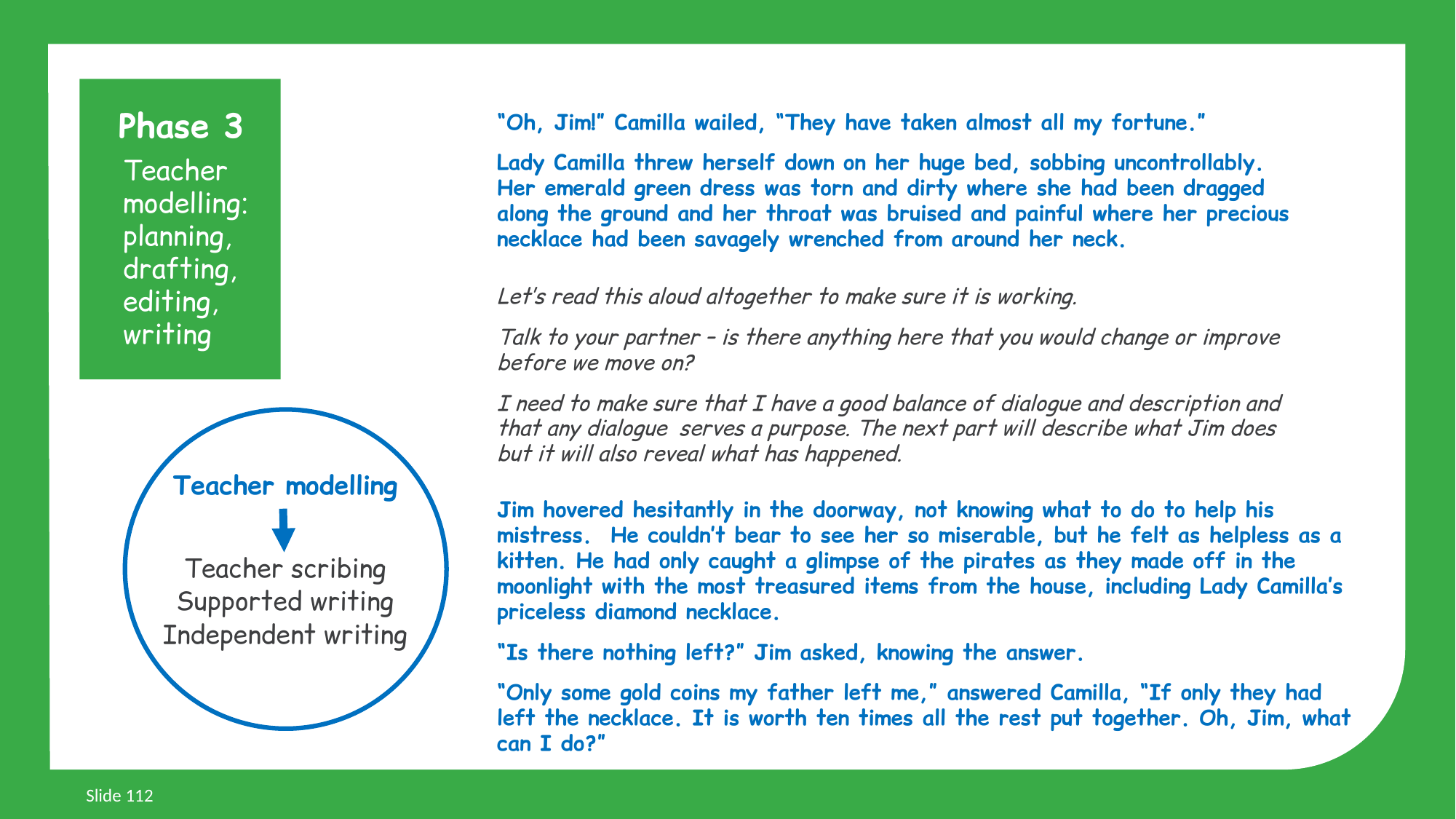

Phase 3
Teacher modelling:
planning, drafting, editing, writing
“Oh, Jim!” Camilla wailed, “They have taken almost all my fortune.”
Lady Camilla threw herself down on her huge bed, sobbing uncontrollably.
Her emerald green dress was torn and dirty where she had been dragged along the ground and her throat was bruised and painful where her precious necklace had been savagely wrenched from around her neck.
Let’s read this aloud altogether to make sure it is working.
Talk to your partner – is there anything here that you would change or improve before we move on?
I need to make sure that I have a good balance of dialogue and description and that any dialogue  serves a purpose. The next part will describe what Jim does but it will also reveal what has happened.

Teacher modelling
Teacher scribing
Supported writing
Independent writing
Jim hovered hesitantly in the doorway, not knowing what to do to help his mistress.  He couldn’t bear to see her so miserable, but he felt as helpless as a kitten. He had only caught a glimpse of the pirates as they made off in the moonlight with the most treasured items from the house, including Lady Camilla’s priceless diamond necklace.
“Is there nothing left?” Jim asked, knowing the answer.
“Only some gold coins my father left me,” answered Camilla, “If only they had left the necklace. It is worth ten times all the rest put together. Oh, Jim, what can I do?”
Slide 112